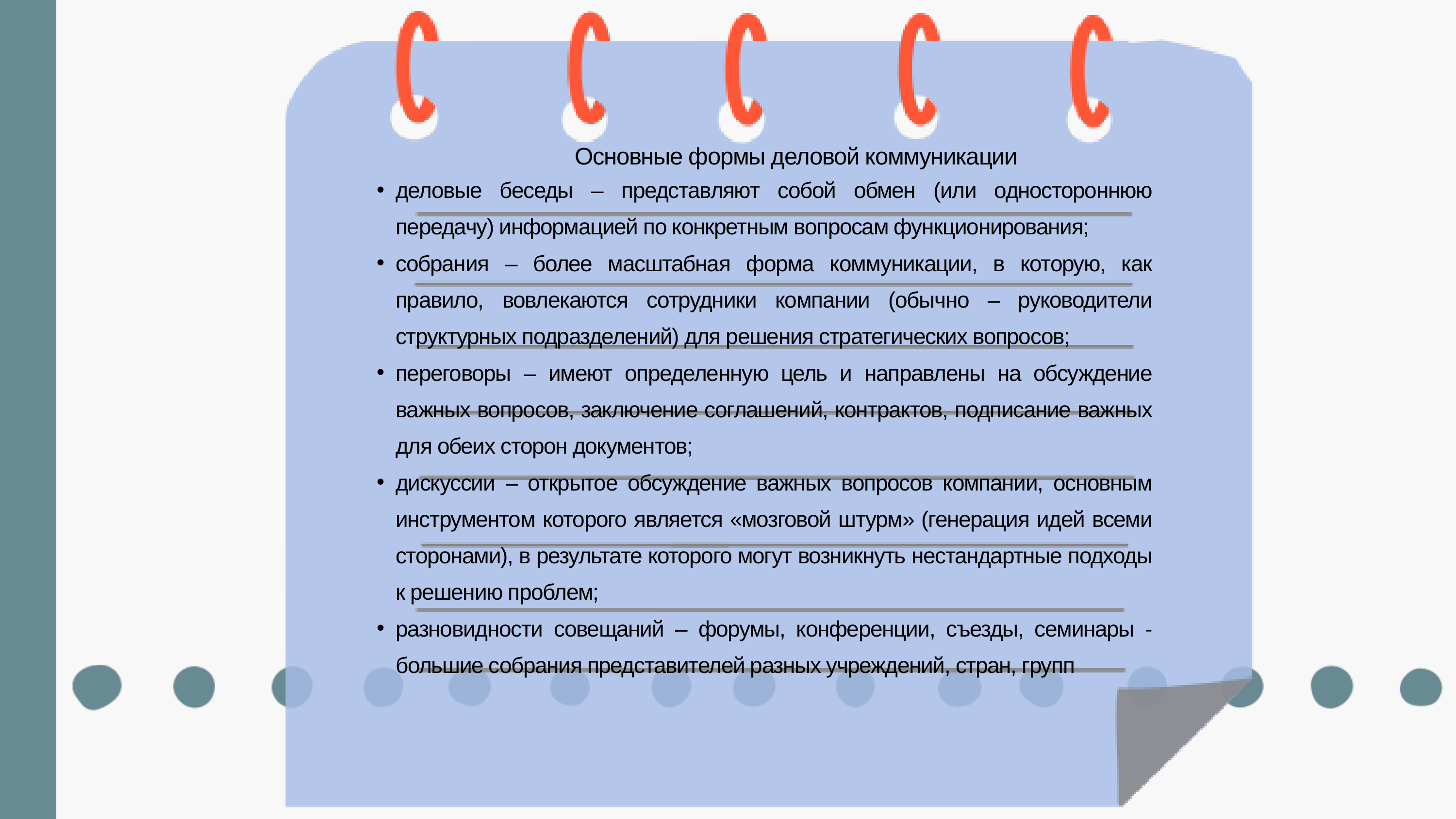

Основные формы деловой коммуникации
деловые беседы – представляют собой обмен (или одностороннюю передачу) информацией по конкретным вопросам функционирования;
собрания – более масштабная форма коммуникации, в которую, как правило, вовлекаются сотрудники компании (обычно – руководители структурных подразделений) для решения стратегических вопросов;
переговоры – имеют определенную цель и направлены на обсуждение важных вопросов, заключение соглашений, контрактов, подписание важных для обеих сторон документов;
дискуссии – открытое обсуждение важных вопросов компании, основным инструментом которого является «мозговой штурм» (генерация идей всеми сторонами), в результате которого могут возникнуть нестандартные подходы к решению проблем;
разновидности совещаний – форумы, конференции, съезды, семинары - большие собрания представителей разных учреждений, стран, групп